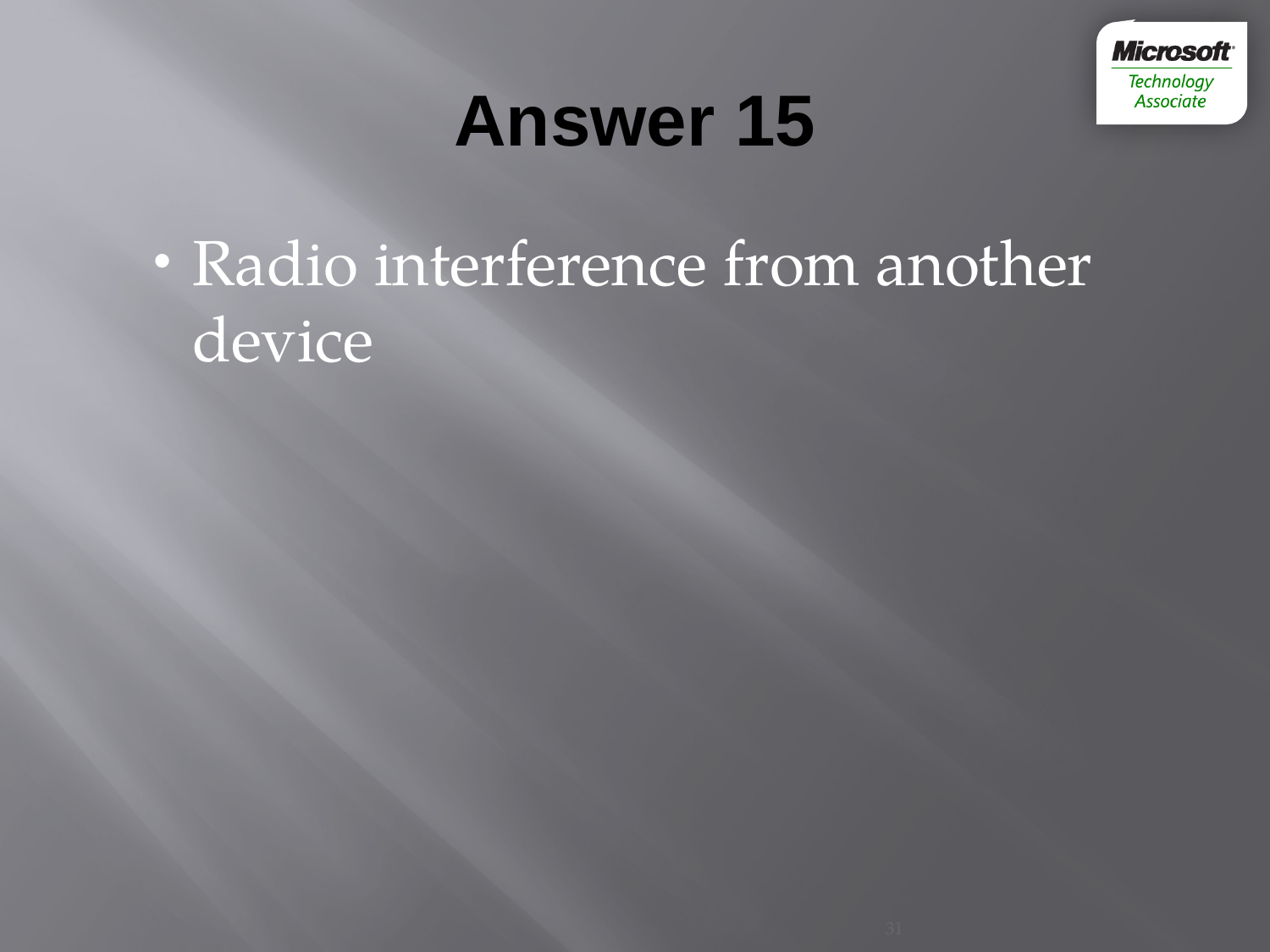

# Answer 15
Radio interference from another device
31